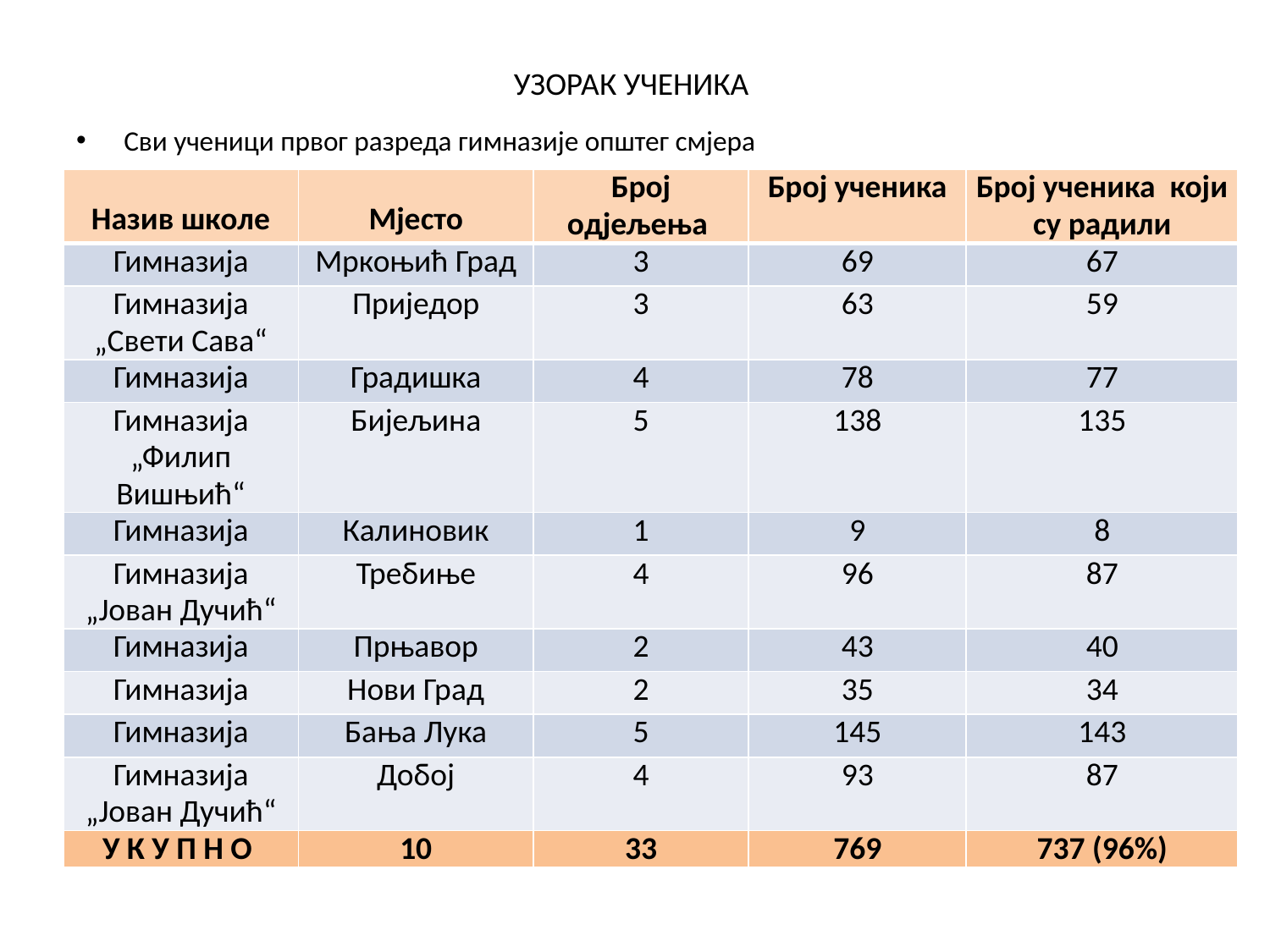

# УЗОРАК УЧЕНИКА
Сви ученици првог разреда гимназије општег смјера

| Назив школе | Мјесто | Број одјељења | Број ученика | Број ученика који су радили |
| --- | --- | --- | --- | --- |
| Гимназија | Мркоњић Град | 3 | 69 | 67 |
| Гимназија „Свети Сава“ | Приједор | 3 | 63 | 59 |
| Гимназија | Градишка | 4 | 78 | 77 |
| Гимназија „Филип Вишњић“ | Бијељина | 5 | 138 | 135 |
| Гимназија | Калиновик | 1 | 9 | 8 |
| Гимназија „Јован Дучић“ | Требиње | 4 | 96 | 87 |
| Гимназија | Прњавор | 2 | 43 | 40 |
| Гимназија | Нови Град | 2 | 35 | 34 |
| Гимназија | Бања Лука | 5 | 145 | 143 |
| Гимназија „Јован Дучић“ | Добој | 4 | 93 | 87 |
| У К У П Н О | 10 | 33 | 769 | 737 (96%) |